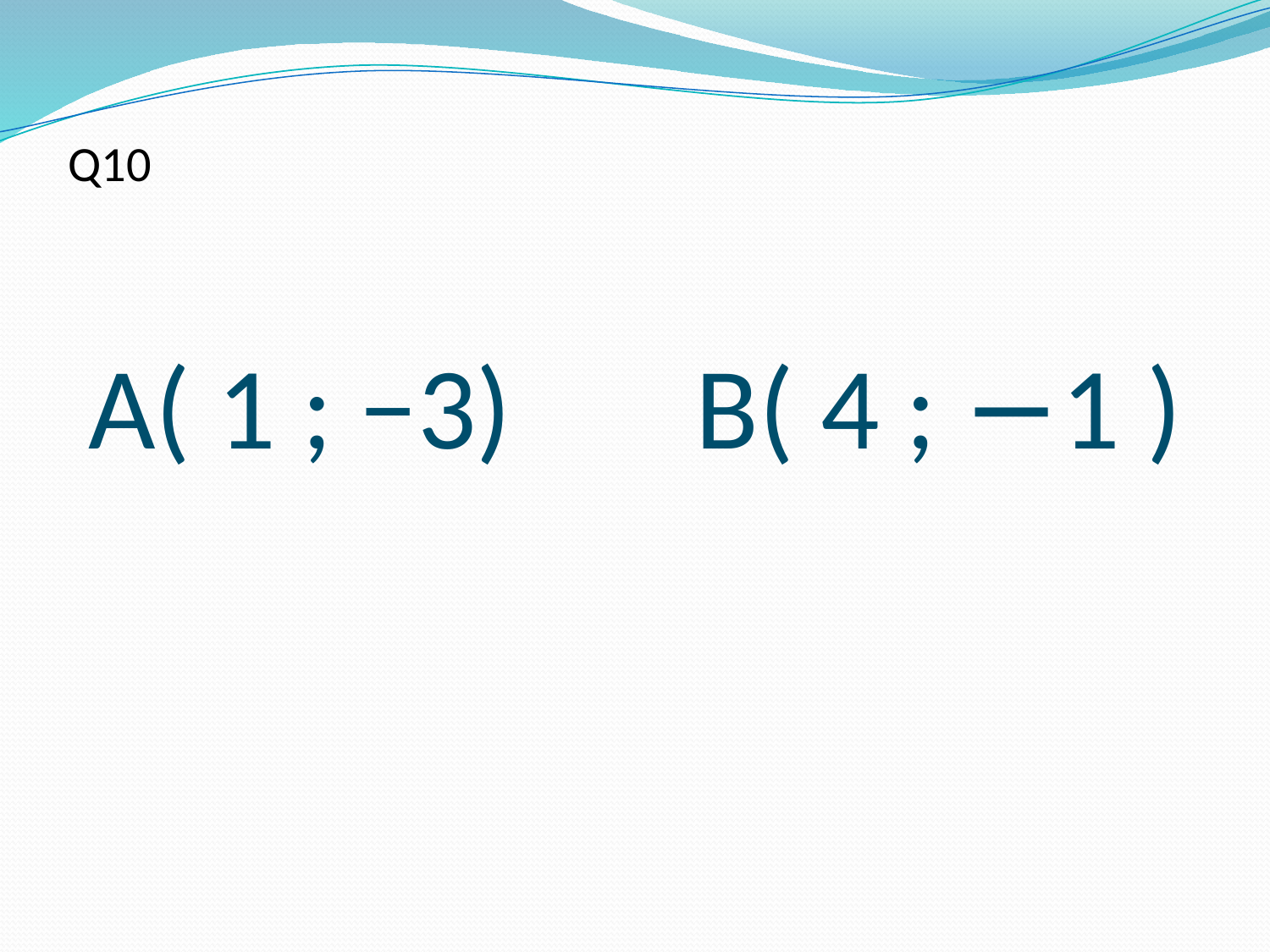

Q10
A( 1 ; −3)       B( 4 ; −1 )